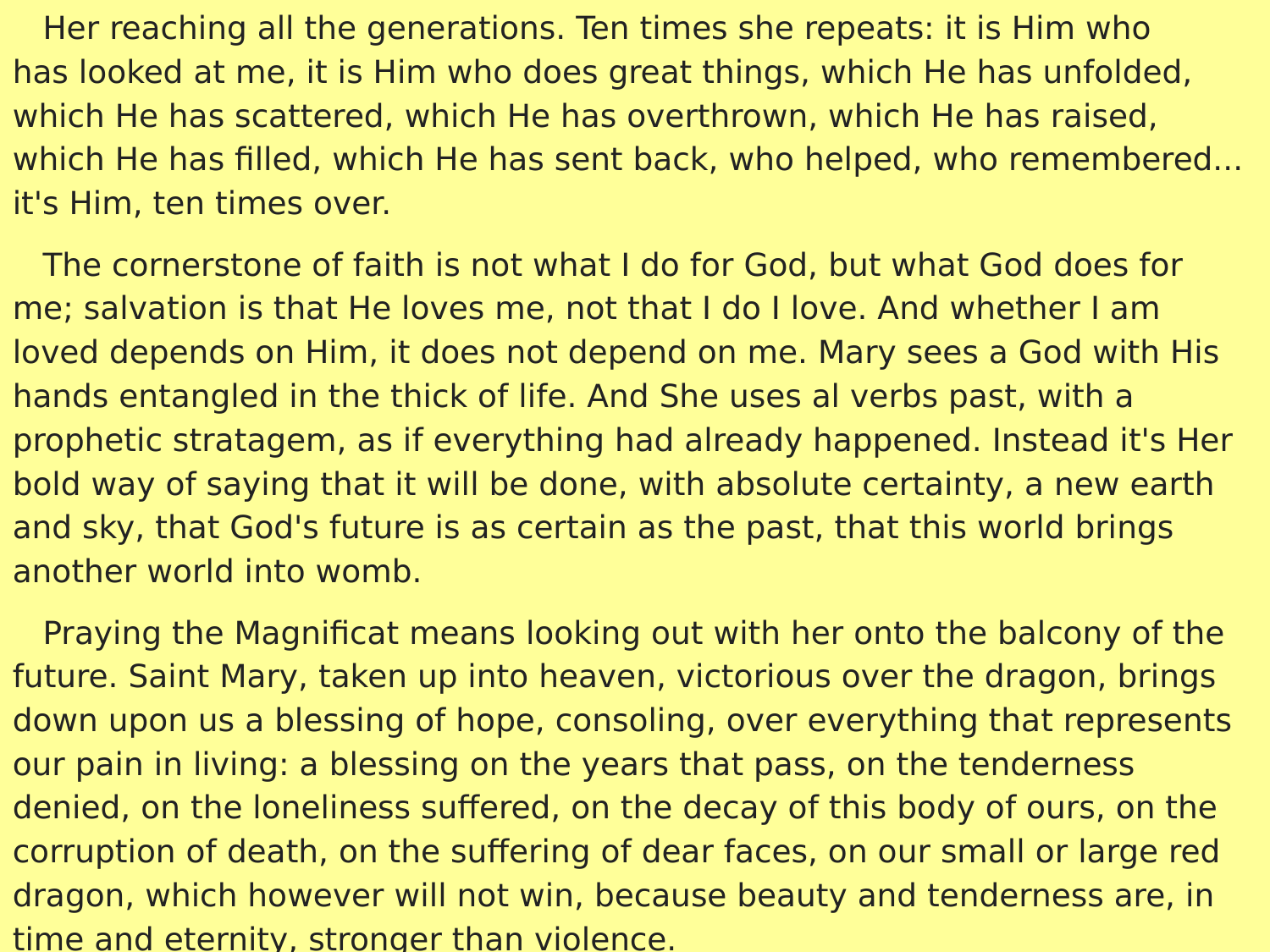

Her reaching all the generations. Ten times she repeats: it is Him who has looked at me, it is Him who does great things, which He has unfolded, which He has scattered, which He has overthrown, which He has raised, which He has filled, which He has sent back, who helped, who remembered... it's Him, ten times over.
   The cornerstone of faith is not what I do for God, but what God does for me; salvation is that He loves me, not that I do I love. And whether I am loved depends on Him, it does not depend on me. Mary sees a God with His hands entangled in the thick of life. And She uses al verbs past, with a prophetic stratagem, as if everything had already happened. Instead it's Her bold way of saying that it will be done, with absolute certainty, a new earth and sky, that God's future is as certain as the past, that this world brings another world into womb.
   Praying the Magnificat means looking out with her onto the balcony of the future. Saint Mary, taken up into heaven, victorious over the dragon, brings down upon us a blessing of hope, consoling, over everything that represents our pain in living: a blessing on the years that pass, on the tenderness denied, on the loneliness suffered, on the decay of this body of ours, on the corruption of death, on the suffering of dear faces, on our small or large red dragon, which however will not win, because beauty and tenderness are, in time and eternity, stronger than violence.